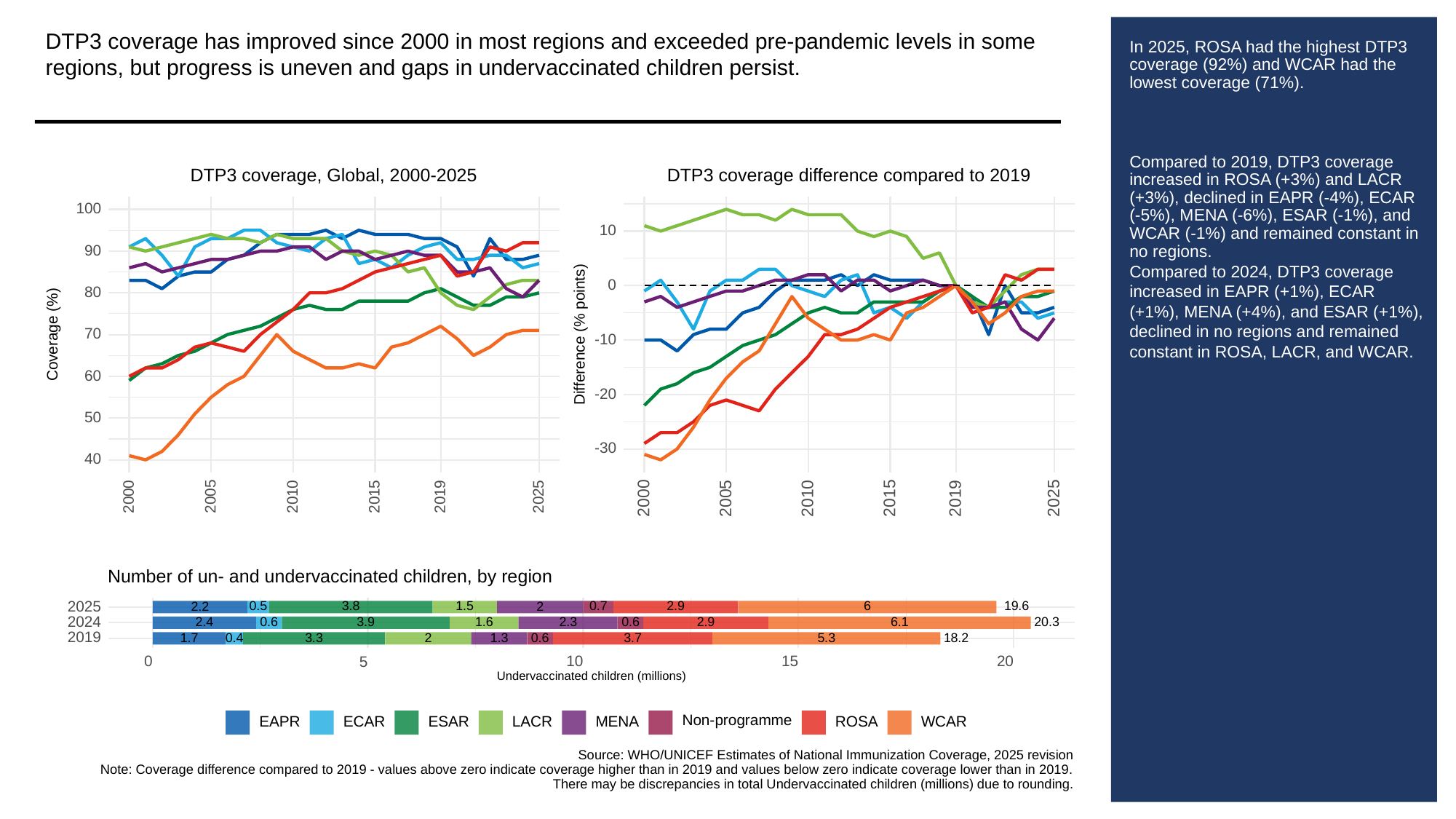

DTP3 coverage has improved since 2000 in most regions and exceeded pre-pandemic levels in some regions, but progress is uneven and gaps in undervaccinated children persist.
# In 2025, ROSA had the highest DTP3 coverage (92%) and WCAR had the lowest coverage (71%).

Compared to 2019, DTP3 coverage increased in ROSA (+3%) and LACR (+3%), declined in EAPR (-4%), ECAR (-5%), MENA (-6%), ESAR (-1%), and WCAR (-1%) and remained constant in no regions.
Compared to 2024, DTP3 coverage increased in EAPR (+1%), ECAR (+1%), MENA (+4%), and ESAR (+1%), declined in no regions and remained constant in ROSA, LACR, and WCAR.

DTP3 coverage, Global, 2000-2025
DTP3 coverage difference compared to 2019

100

10

90

0

80

Coverage (%)
Difference (% points)
70
-10

60

-20

50

-30

40

2000
2005
2010
2015
2019
2025
2000
2005
2010
2015
2019
2025
Number of un- and undervaccinated children, by region

2025
3.8
0.5
1.5
0.7
2.9
6
19.6
2.2
2

2024
3.9
2.3
20.3
0.6
1.6
0.6
2.9
6.1
2.4

2019
3.3
1.3
3.7
5.3
0.4
0.6
18.2
1.7
2

0
10
15
20
5
Undervaccinated children (millions)

Non-programme
ROSA
ECAR
ESAR
LACR
WCAR
EAPR
MENA
Source: WHO/UNICEF Estimates of National Immunization Coverage, 2025 revision
Note: Coverage difference compared to 2019 - values above zero indicate coverage higher than in 2019 and values below zero indicate coverage lower than in 2019.
There may be discrepancies in total Undervaccinated children (millions) due to rounding.